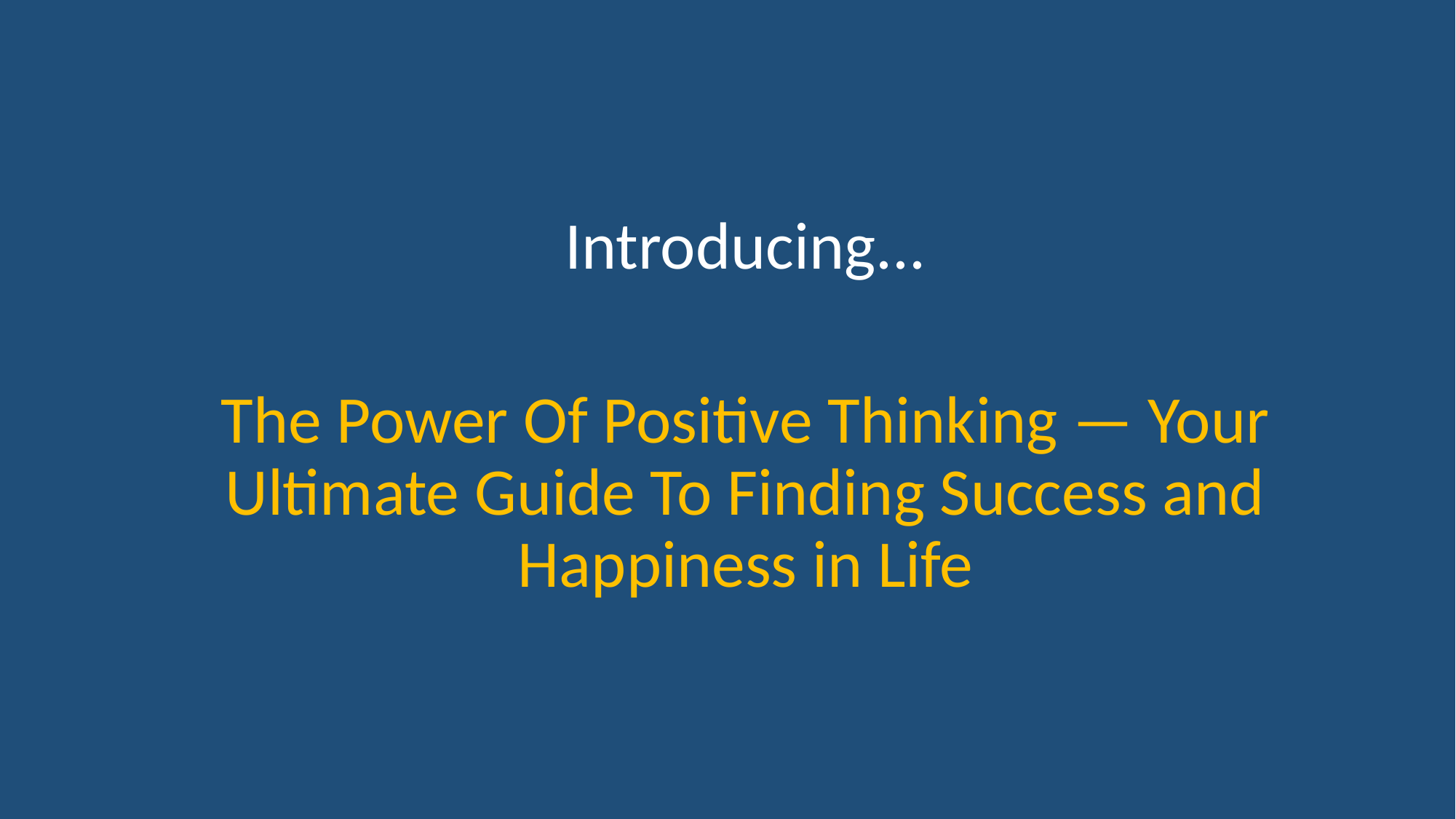

Introducing...

The Power Of Positive Thinking — Your Ultimate Guide To Finding Success and Happiness in Life